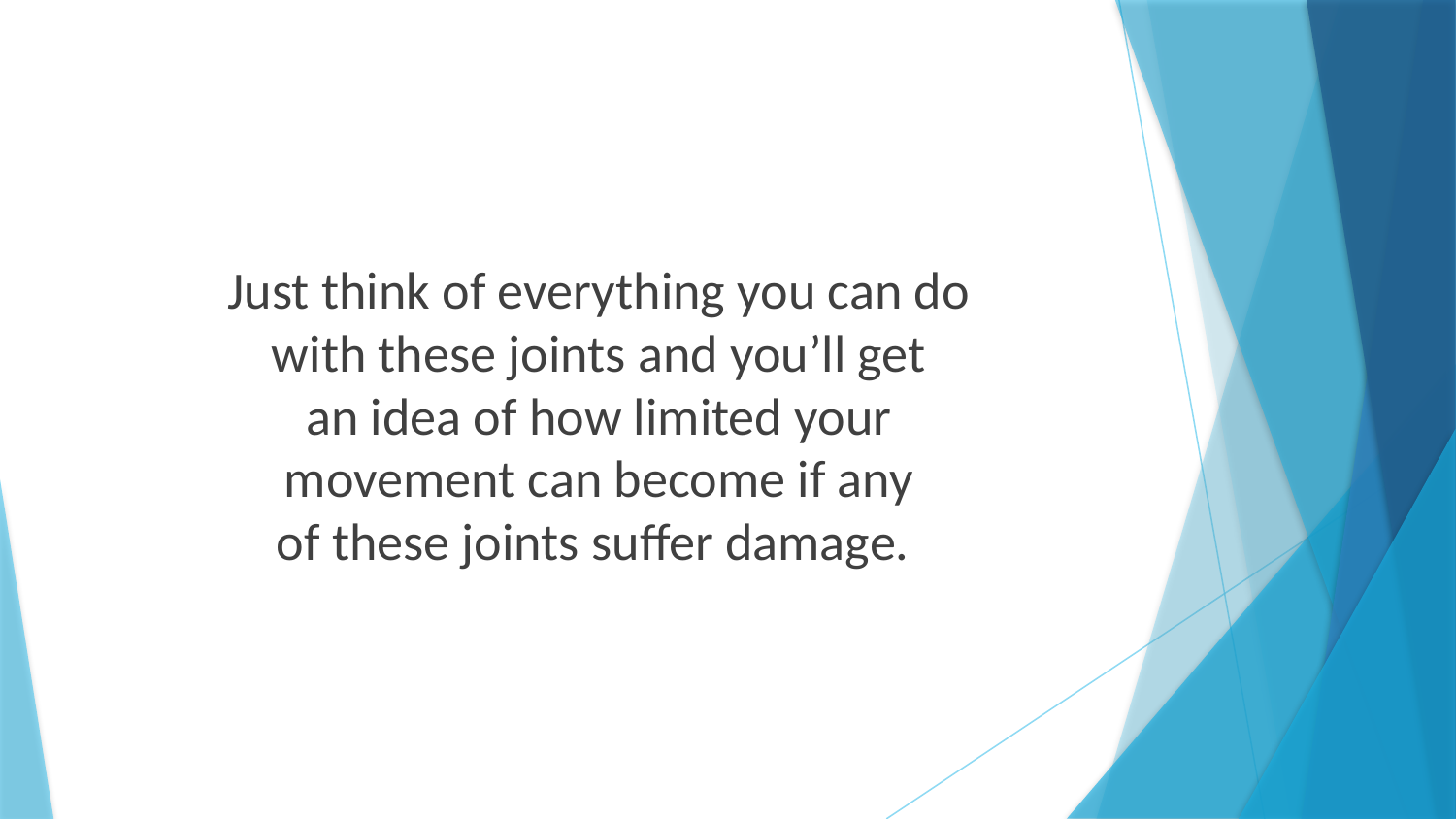

Just think of everything you can do
with these joints and you’ll get
an idea of how limited your
movement can become if any
of these joints suffer damage.